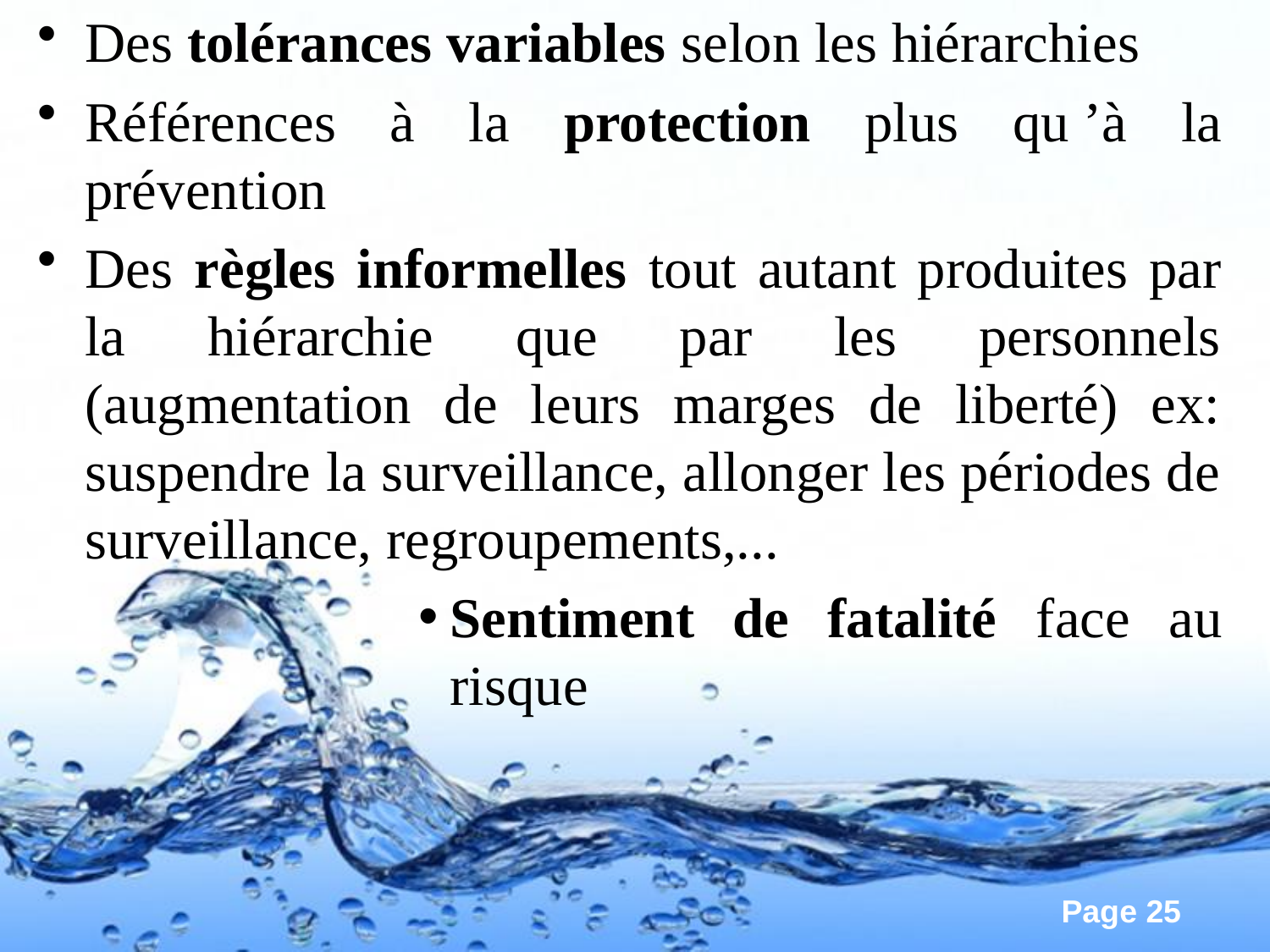

Des tolérances variables selon les hiérarchies
Références à la protection plus qu ’à la prévention
Des règles informelles tout autant produites par la hiérarchie que par les personnels (augmentation de leurs marges de liberté) ex: suspendre la surveillance, allonger les périodes de surveillance, regroupements,...
Sentiment de fatalité face au risque